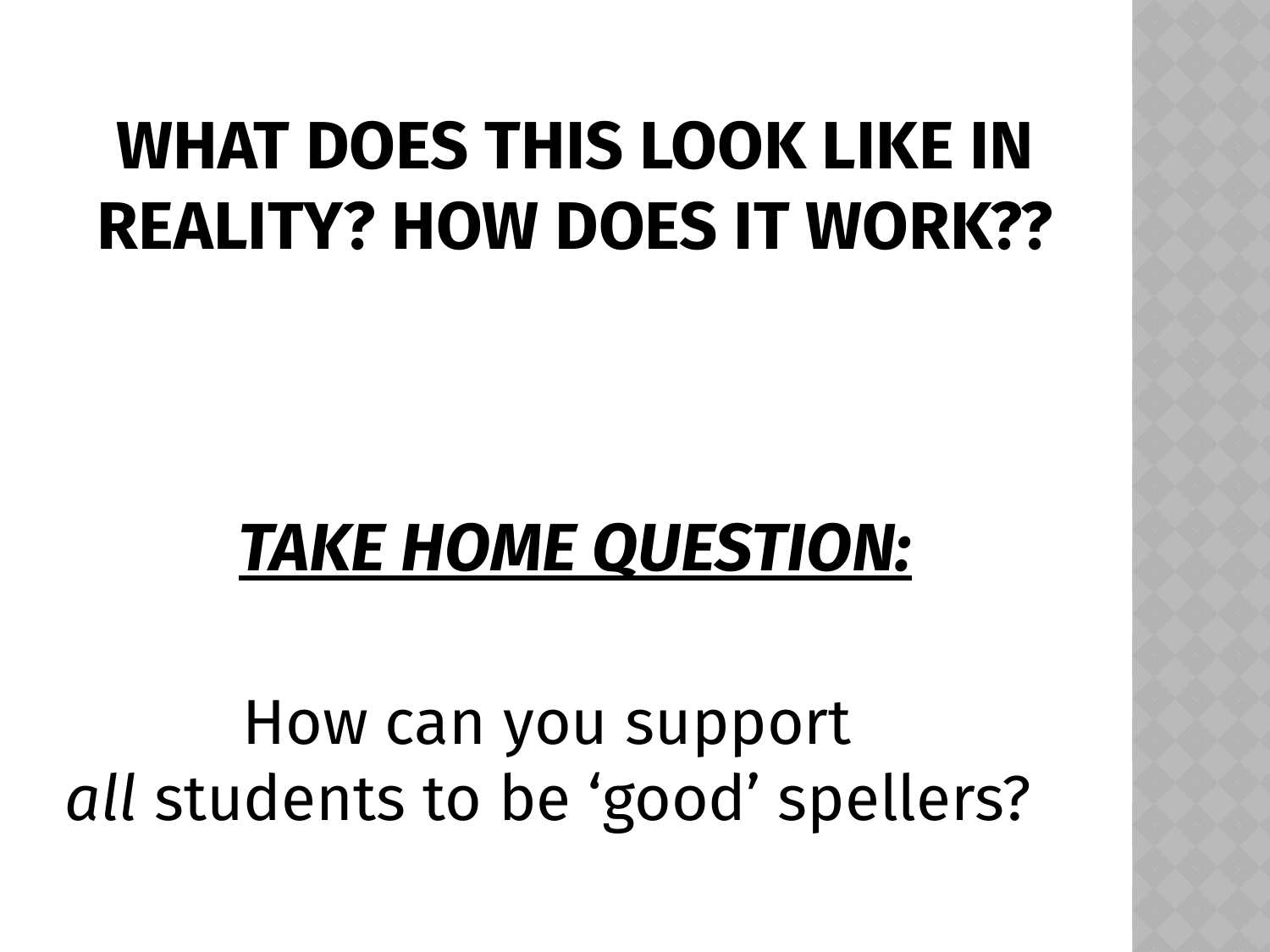

# What does this look like in reality? How does it work?? Take home question:
How can you support
all students to be ‘good’ spellers?